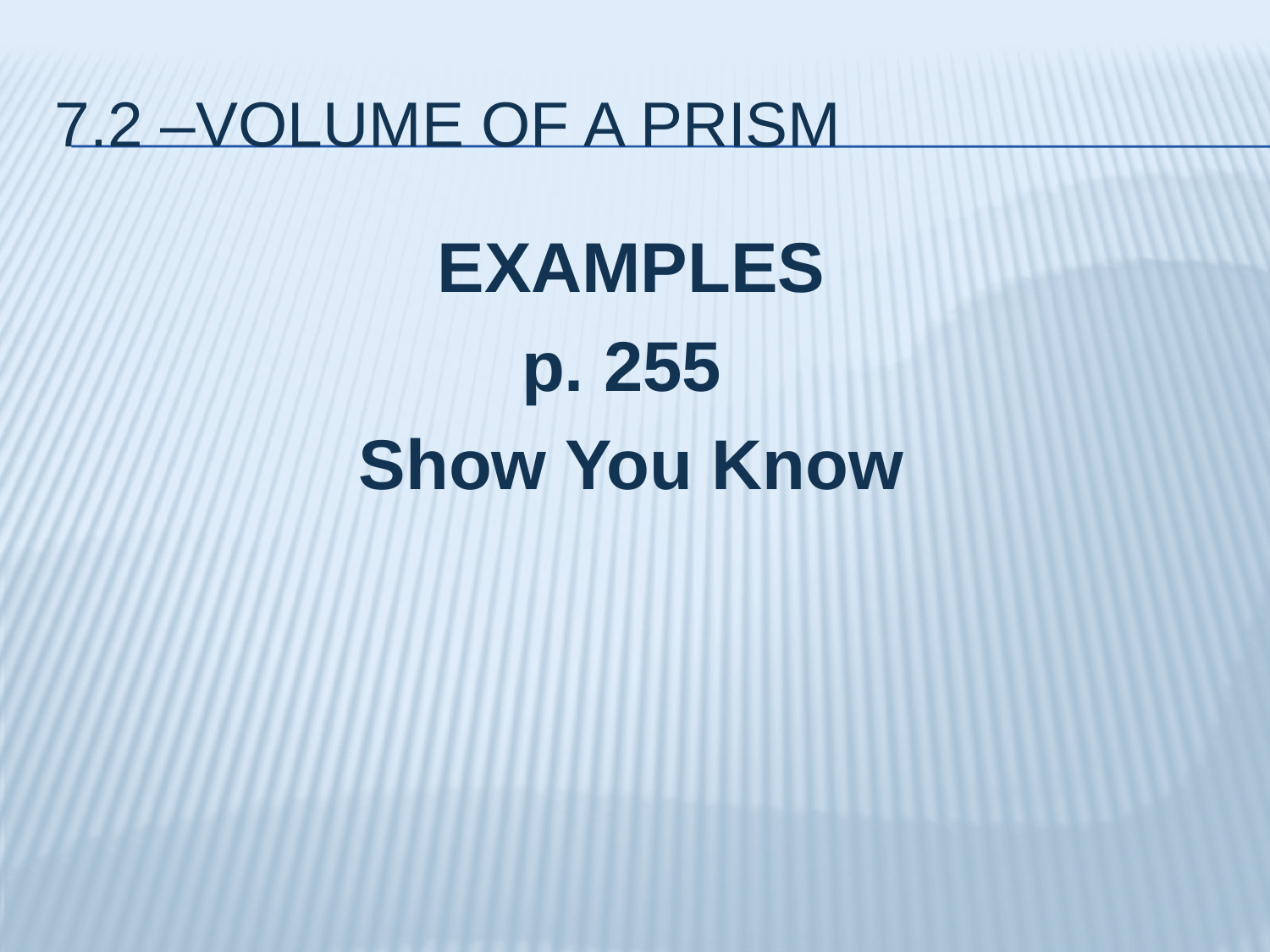

# 7.2 –Volume of a prism
EXAMPLES
p. 255
Show You Know